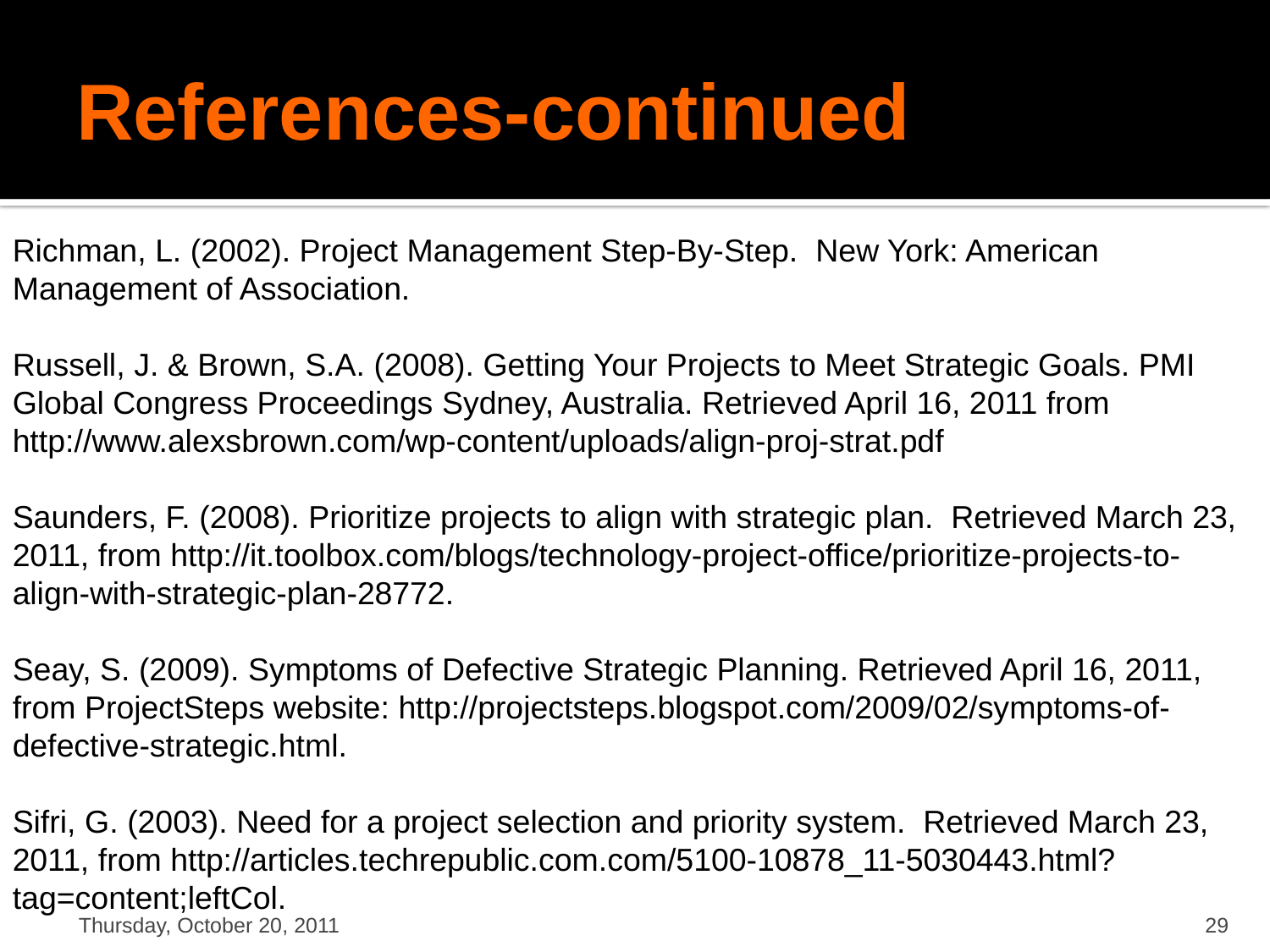

# References-continued
Richman, L. (2002). Project Management Step-By-Step.  New York: American Management of Association.

Russell, J. & Brown, S.A. (2008). Getting Your Projects to Meet Strategic Goals. PMI Global Congress Proceedings Sydney, Australia. Retrieved April 16, 2011 from http://www.alexsbrown.com/wp-content/uploads/align-proj-strat.pdf

Saunders, F. (2008). Prioritize projects to align with strategic plan.  Retrieved March 23, 2011, from http://it.toolbox.com/blogs/technology-project-office/prioritize-projects-to-align-with-strategic-plan-28772.

Seay, S. (2009). Symptoms of Defective Strategic Planning. Retrieved April 16, 2011, from ProjectSteps website: http://projectsteps.blogspot.com/2009/02/symptoms-of-defective-strategic.html.

Sifri, G. (2003). Need for a project selection and priority system.  Retrieved March 23, 2011, from http://articles.techrepublic.com.com/5100-10878_11-5030443.html?tag=content;leftCol.

.

Thursday, October 20, 2011
29